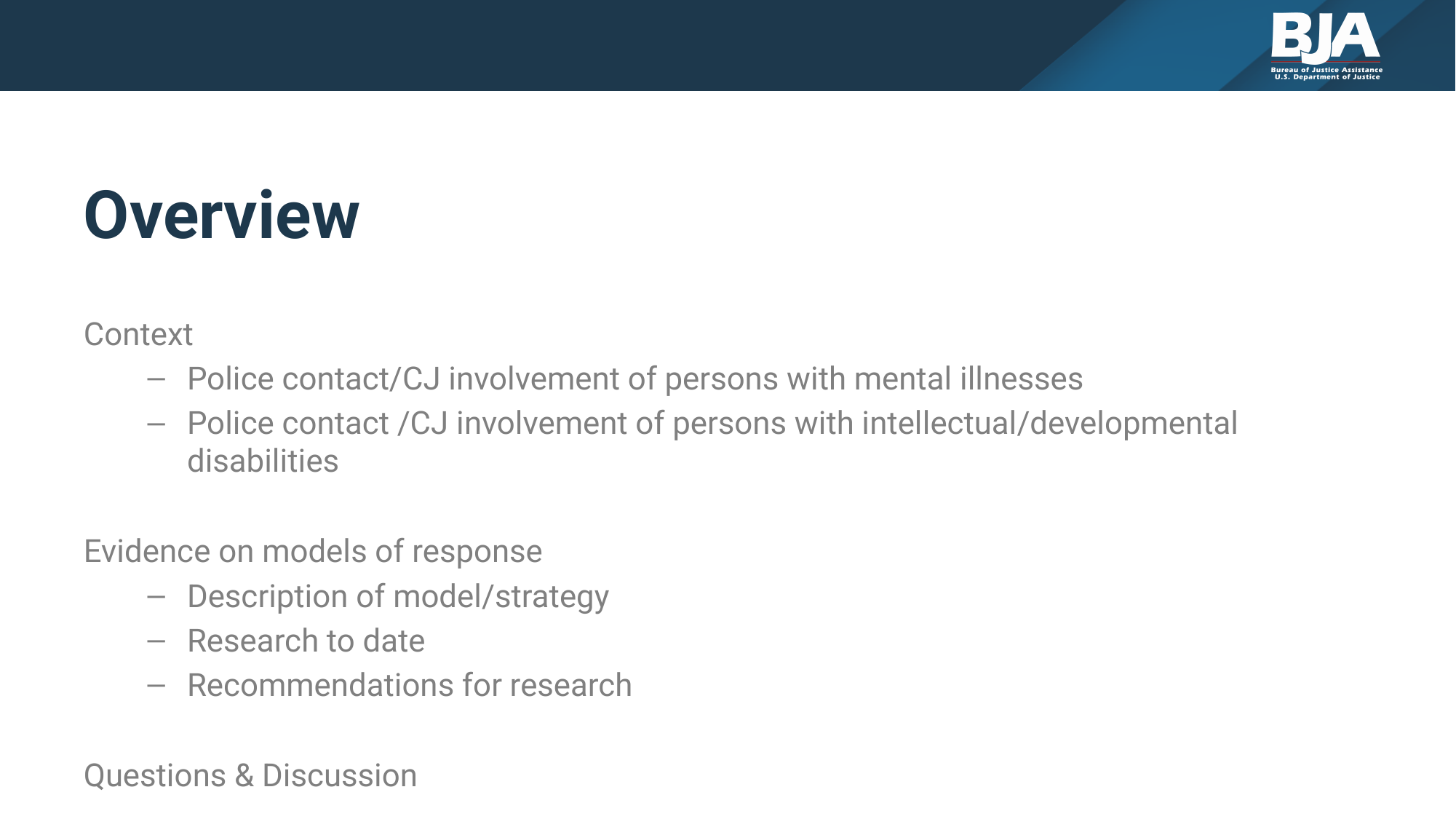

# Overview
Context
Police contact/CJ involvement of persons with mental illnesses
Police contact /CJ involvement of persons with intellectual/developmental disabilities

Evidence on models of response
Description of model/strategy
Research to date
Recommendations for research

Questions & Discussion